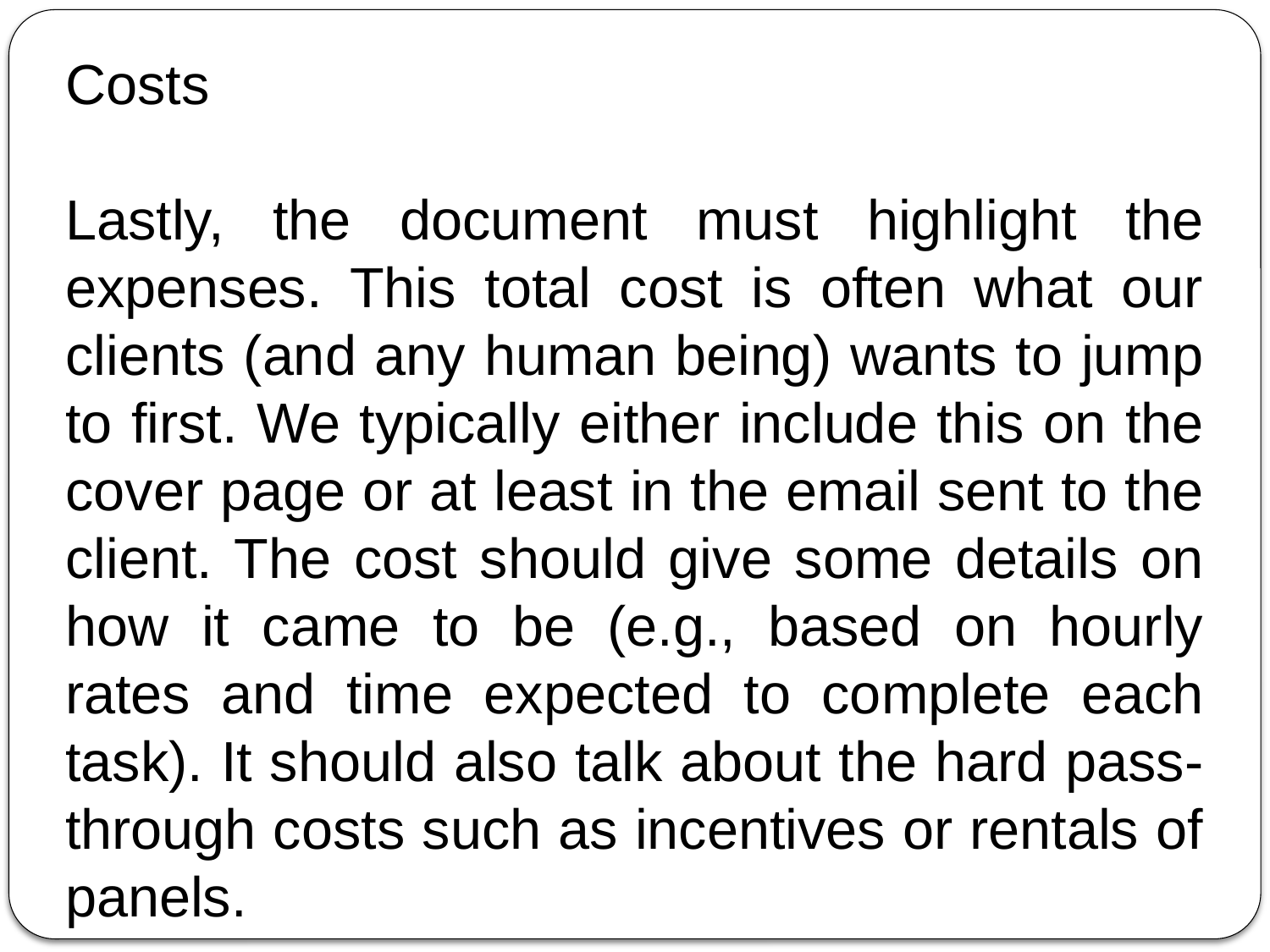

Costs

Lastly, the document must highlight the expenses. This total cost is often what our clients (and any human being) wants to jump to first. We typically either include this on the cover page or at least in the email sent to the client. The cost should give some details on how it came to be (e.g., based on hourly rates and time expected to complete each task). It should also talk about the hard pass-through costs such as incentives or rentals of panels.